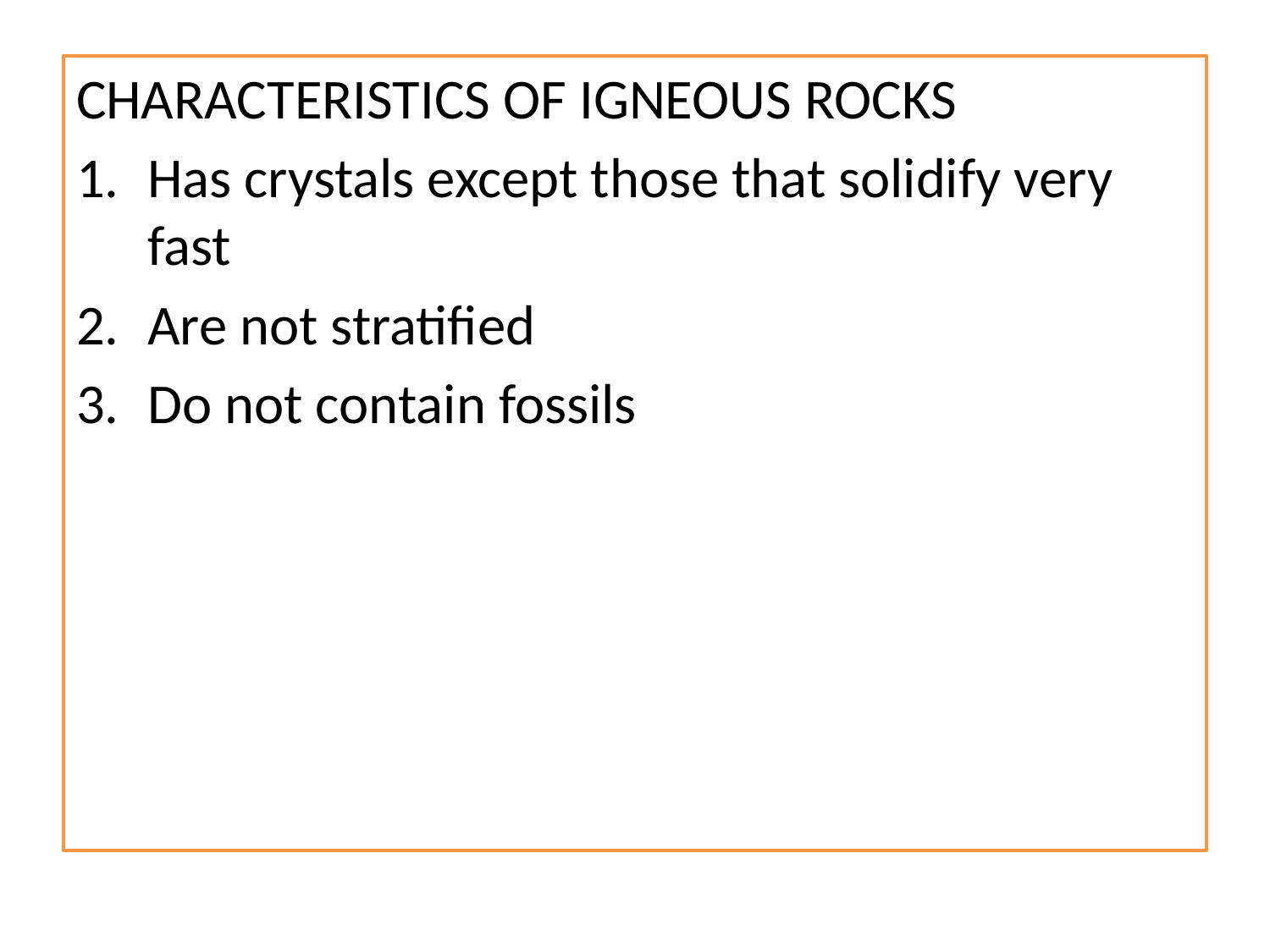

CHARACTERISTICS OF IGNEOUS ROCKS
Has crystals except those that solidify very fast
Are not stratified
Do not contain fossils